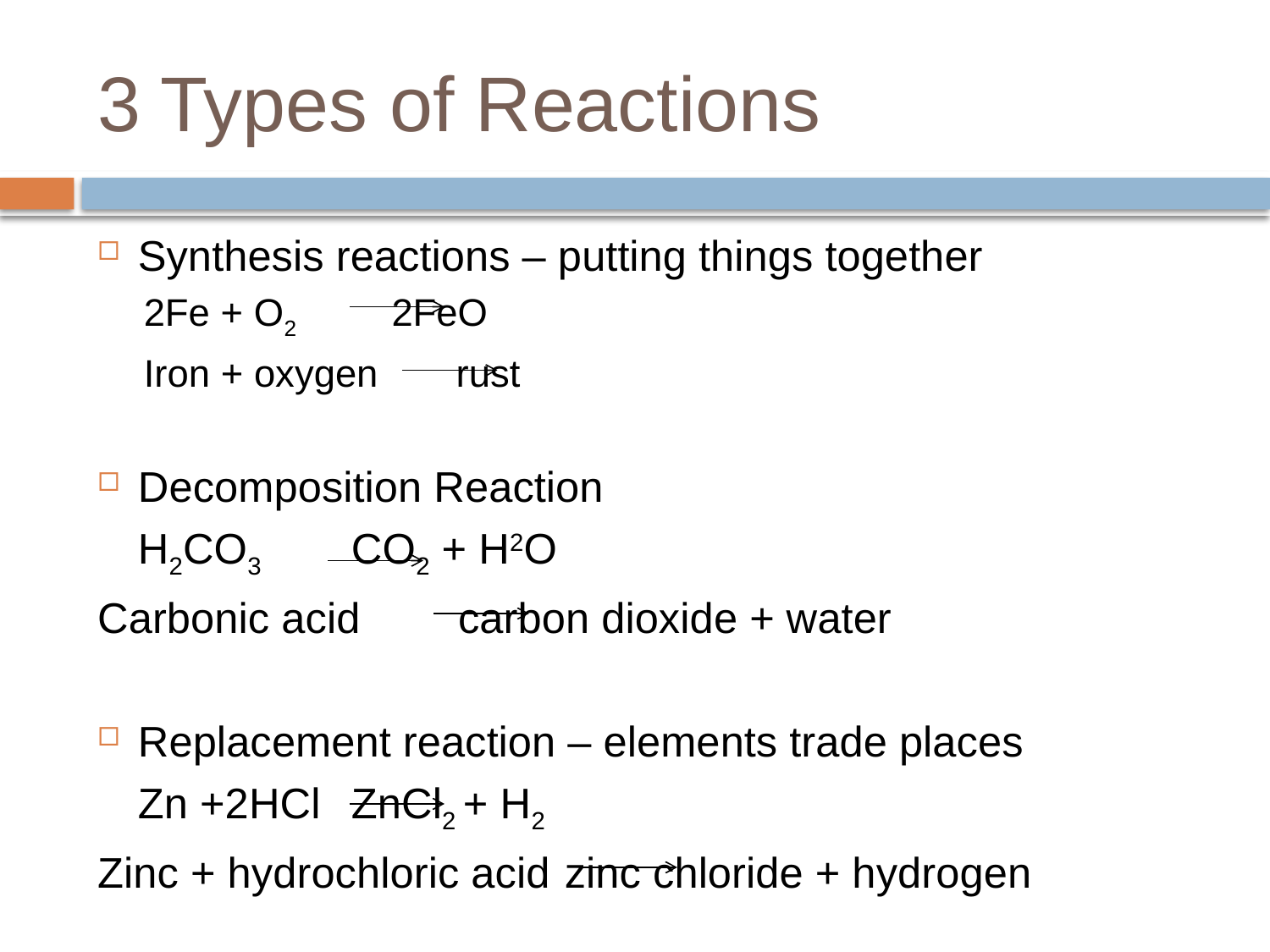

# 3 Types of Reactions
Synthesis reactions – putting things together
2Fe + O2 		2FeO
Iron + oxygen 	      rust

Decomposition Reaction
	H2CO3		CO2 + H2O
Carbonic acid 		carbon dioxide + water

Replacement reaction – elements trade places
	Zn +2HCl 		ZnCl2 + H2
Zinc + hydrochloric acid 		zinc chloride + hydrogen